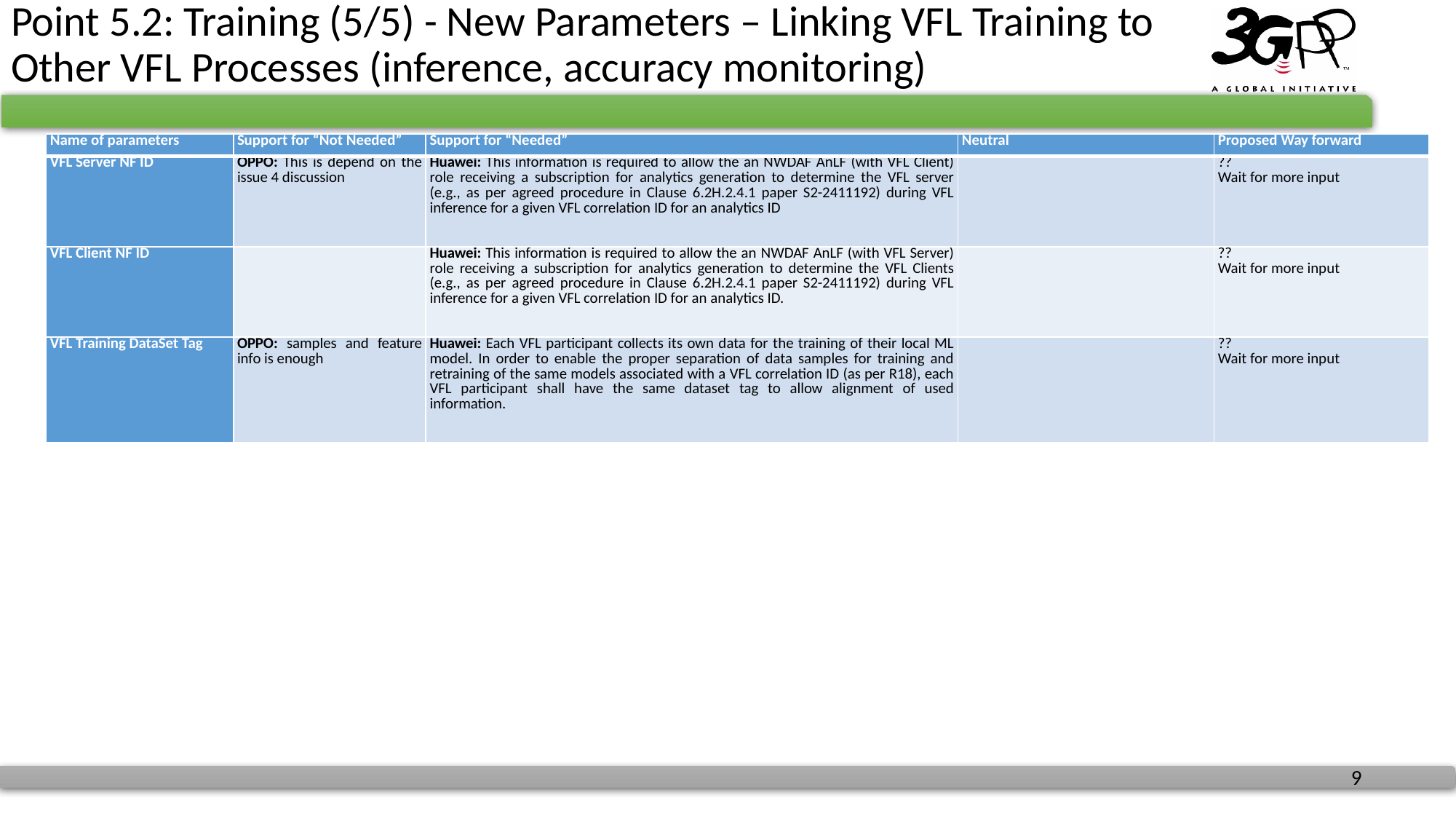

# Point 5.2: Training (5/5) - New Parameters – Linking VFL Training to Other VFL Processes (inference, accuracy monitoring)
| Name of parameters | Support for “Not Needed” | Support for “Needed” | Neutral | Proposed Way forward |
| --- | --- | --- | --- | --- |
| VFL Server NF ID | OPPO: This is depend on the issue 4 discussion | Huawei: This information is required to allow the an NWDAF AnLF (with VFL Client) role receiving a subscription for analytics generation to determine the VFL server (e.g., as per agreed procedure in Clause 6.2H.2.4.1 paper S2-2411192) during VFL inference for a given VFL correlation ID for an analytics ID |  | ?? Wait for more input |
| VFL Client NF ID |  | Huawei: This information is required to allow the an NWDAF AnLF (with VFL Server) role receiving a subscription for analytics generation to determine the VFL Clients (e.g., as per agreed procedure in Clause 6.2H.2.4.1 paper S2-2411192) during VFL inference for a given VFL correlation ID for an analytics ID. |  | ?? Wait for more input |
| VFL Training DataSet Tag | OPPO: samples and feature info is enough | Huawei: Each VFL participant collects its own data for the training of their local ML model. In order to enable the proper separation of data samples for training and retraining of the same models associated with a VFL correlation ID (as per R18), each VFL participant shall have the same dataset tag to allow alignment of used information. |  | ?? Wait for more input |